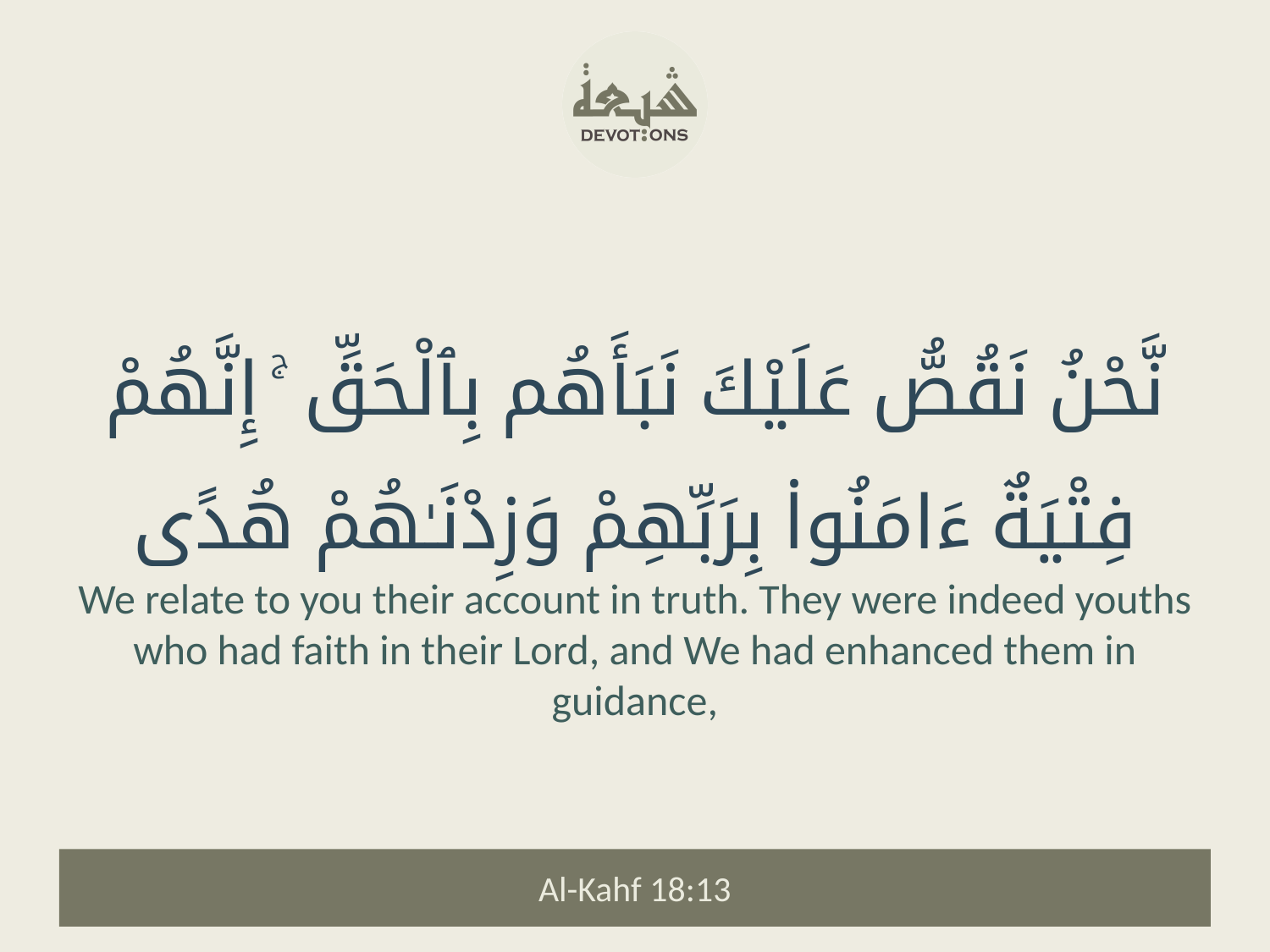

نَّحْنُ نَقُصُّ عَلَيْكَ نَبَأَهُم بِٱلْحَقِّ ۚ إِنَّهُمْ فِتْيَةٌ ءَامَنُوا۟ بِرَبِّهِمْ وَزِدْنَـٰهُمْ هُدًى
We relate to you their account in truth. They were indeed youths who had faith in their Lord, and We had enhanced them in guidance,
Al-Kahf 18:13